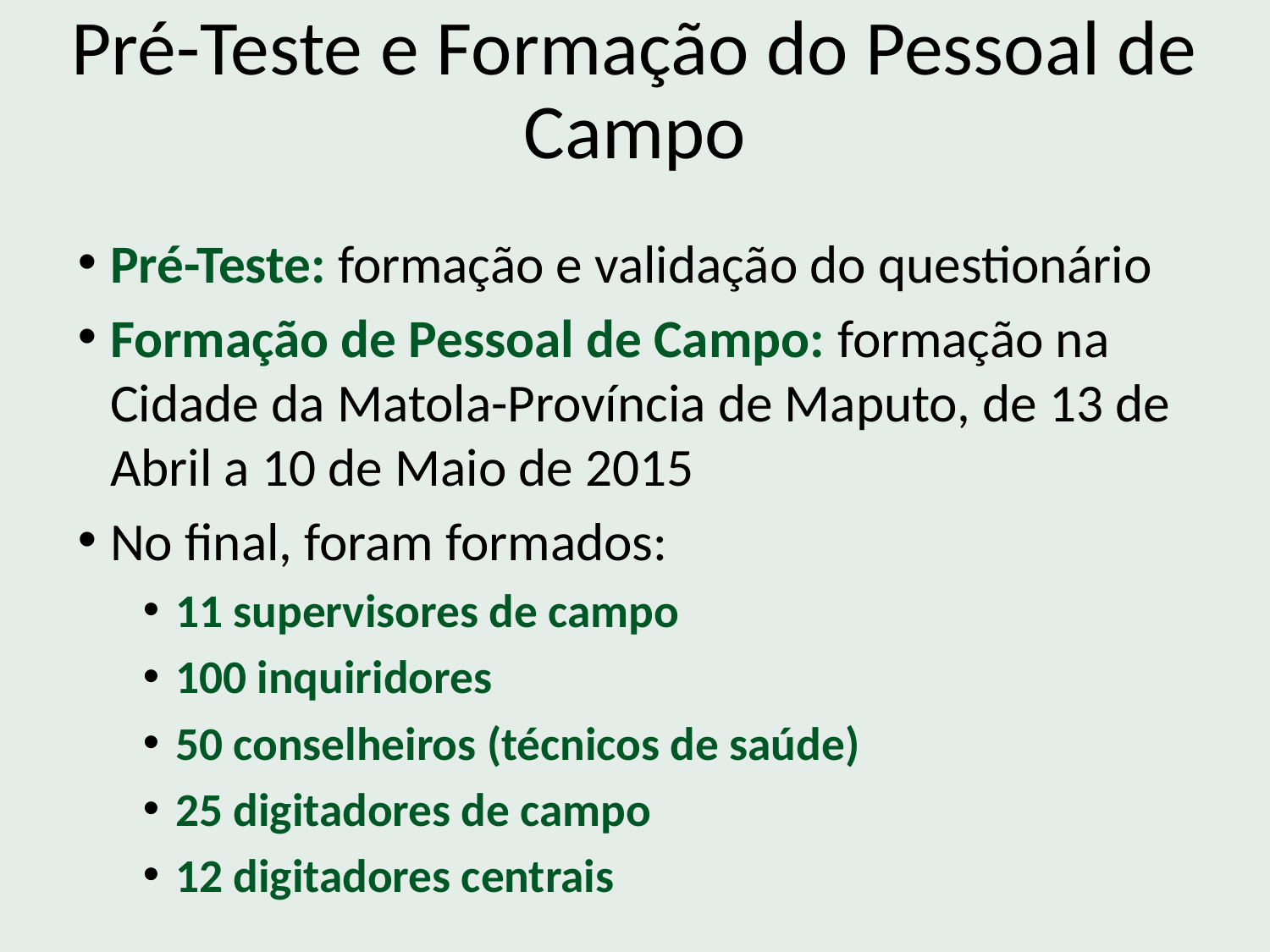

# Pré-Teste e Formação do Pessoal de Campo
Pré-Teste: formação e validação do questionário
Formação de Pessoal de Campo: formação na Cidade da Matola-Província de Maputo, de 13 de Abril a 10 de Maio de 2015
No final, foram formados:
11 supervisores de campo
100 inquiridores
50 conselheiros (técnicos de saúde)
25 digitadores de campo
12 digitadores centrais